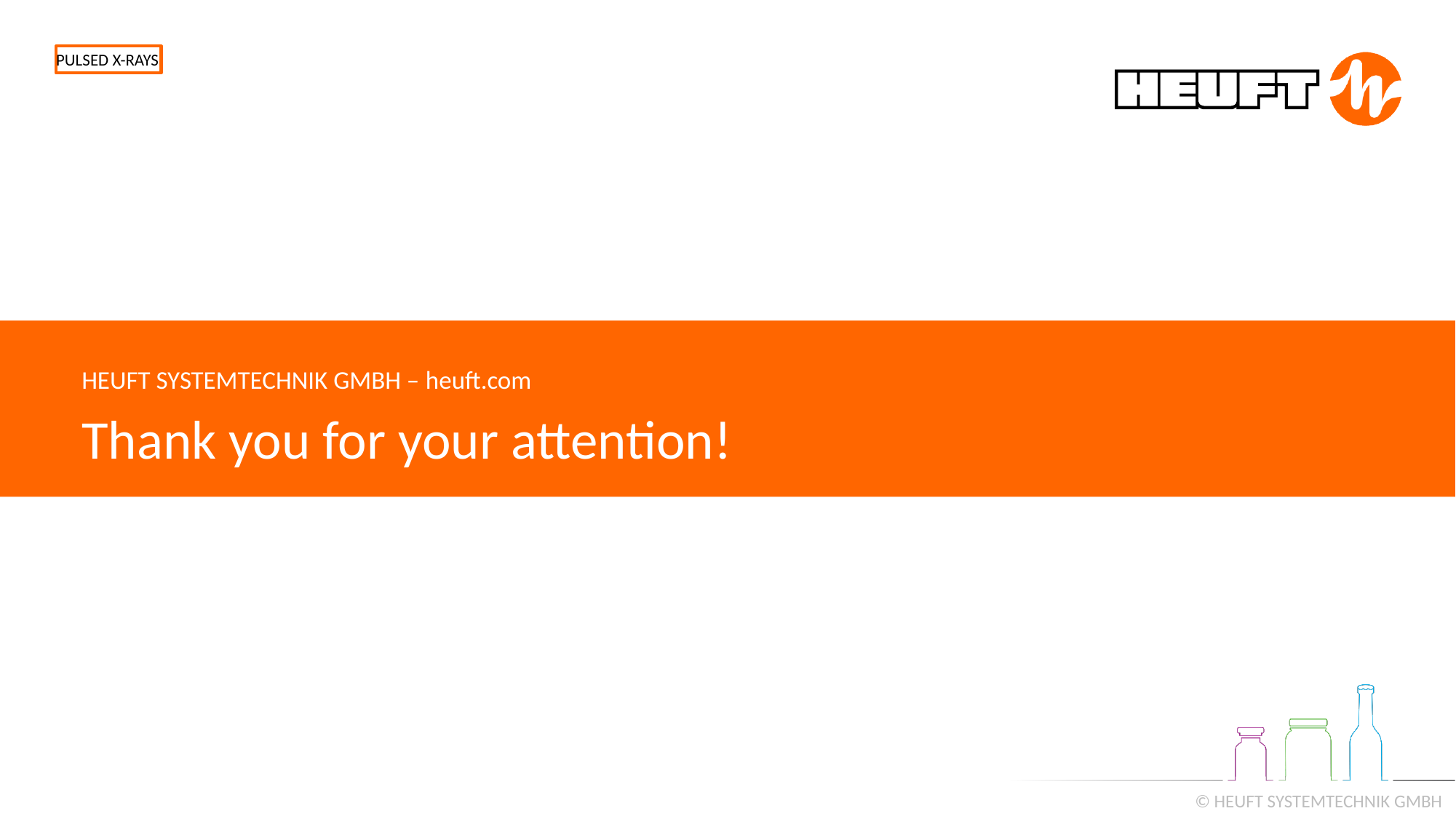

PULSED X-RAYS
HEUFT SYSTEMTECHNIK GMBH – heuft.com
Thank you for your attention!